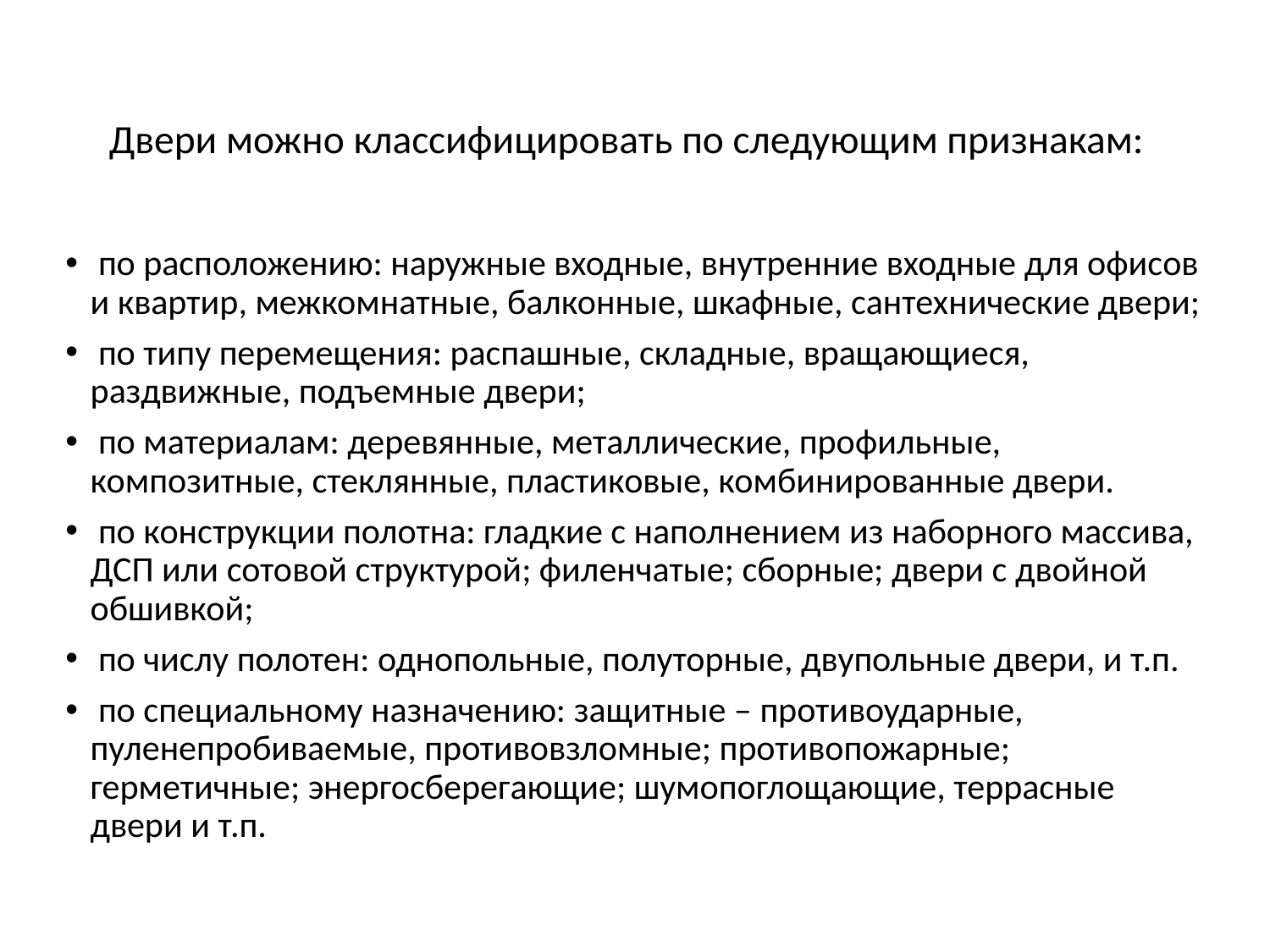

# Двери можно классифицировать по следующим признакам:
 по расположению: наружные входные, внутренние входные для офисов и квартир, межкомнатные, балконные, шкафные, сантехнические двери;
 по типу перемещения: распашные, складные, вращающиеся, раздвижные, подъемные двери;
 по материалам: деревянные, металлические, профильные, композитные, стеклянные, пластиковые, комбинированные двери.
 по конструкции полотна: гладкие с наполнением из наборного массива, ДСП или сотовой структурой; филенчатые; сборные; двери с двойной обшивкой;
 по числу полотен: однопольные, полуторные, двупольные двери, и т.п.
 по специальному назначению: защитные – противоударные, пуленепробиваемые, противовзломные; противопожарные; герметичные; энергосберегающие; шумопоглощающие, террасные двери и т.п.